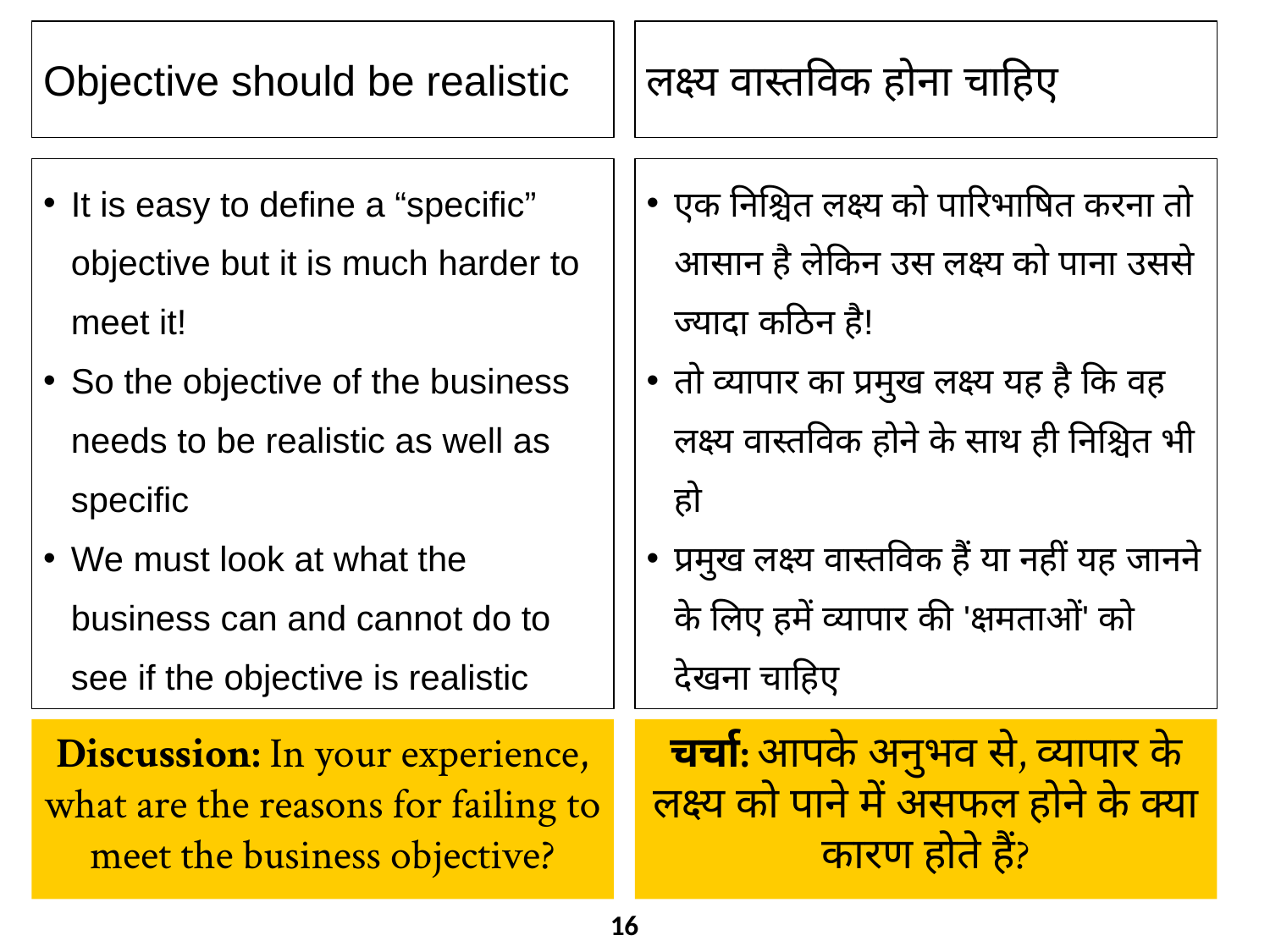

Objective should be realistic
लक्ष्य वास्तविक होना चाहिए
It is easy to define a “specific” objective but it is much harder to meet it!
So the objective of the business needs to be realistic as well as specific
We must look at what the business can and cannot do to see if the objective is realistic
एक निश्चित लक्ष्य को पारिभाषित करना तो आसान है लेकिन उस लक्ष्य को पाना उससे ज्यादा कठिन है!
तो व्यापार का प्रमुख लक्ष्य यह है कि वह लक्ष्य वास्तविक होने के साथ ही निश्चित भी हो
प्रमुख लक्ष्य वास्तविक हैं या नहीं यह जानने के लिए हमें व्यापार की 'क्षमताओं' को देखना चाहिए
Discussion: In your experience, what are the reasons for failing to meet the business objective?
चर्चा: आपके अनुभव से, व्यापार के लक्ष्य को पाने में असफल होने के क्या कारण होते हैं?
16